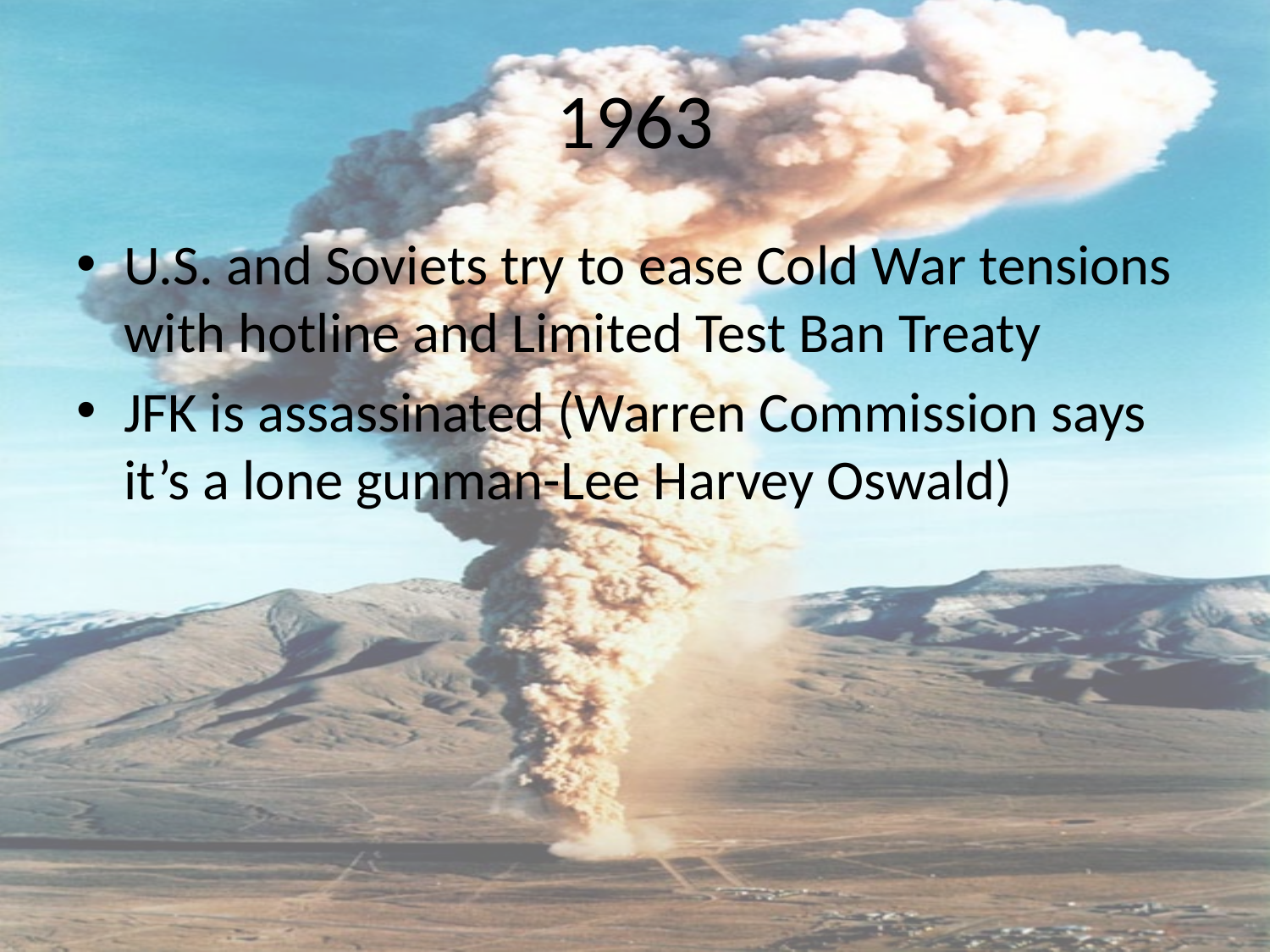

# 1963
U.S. and Soviets try to ease Cold War tensions with hotline and Limited Test Ban Treaty
JFK is assassinated (Warren Commission says it’s a lone gunman-Lee Harvey Oswald)